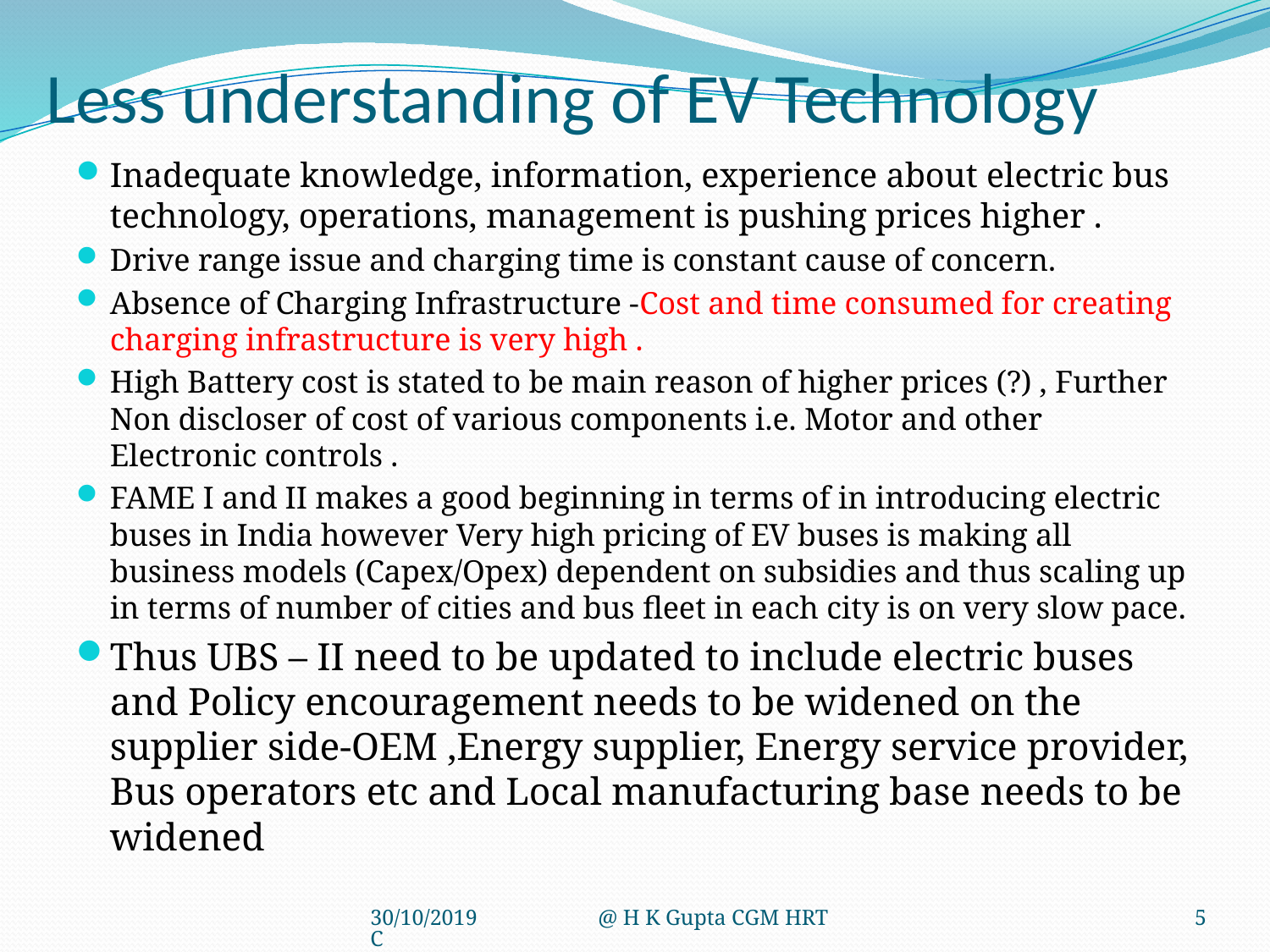

# Less understanding of EV Technology
Inadequate knowledge, information, experience about electric bus technology, operations, management is pushing prices higher .
Drive range issue and charging time is constant cause of concern.
Absence of Charging Infrastructure -Cost and time consumed for creating charging infrastructure is very high .
High Battery cost is stated to be main reason of higher prices (?) , Further Non discloser of cost of various components i.e. Motor and other Electronic controls .
FAME I and II makes a good beginning in terms of in introducing electric buses in India however Very high pricing of EV buses is making all business models (Capex/Opex) dependent on subsidies and thus scaling up in terms of number of cities and bus fleet in each city is on very slow pace.
Thus UBS – II need to be updated to include electric buses and Policy encouragement needs to be widened on the supplier side-OEM ,Energy supplier, Energy service provider, Bus operators etc and Local manufacturing base needs to be widened

30/10/2019                      @ H K Gupta CGM HRTC
5